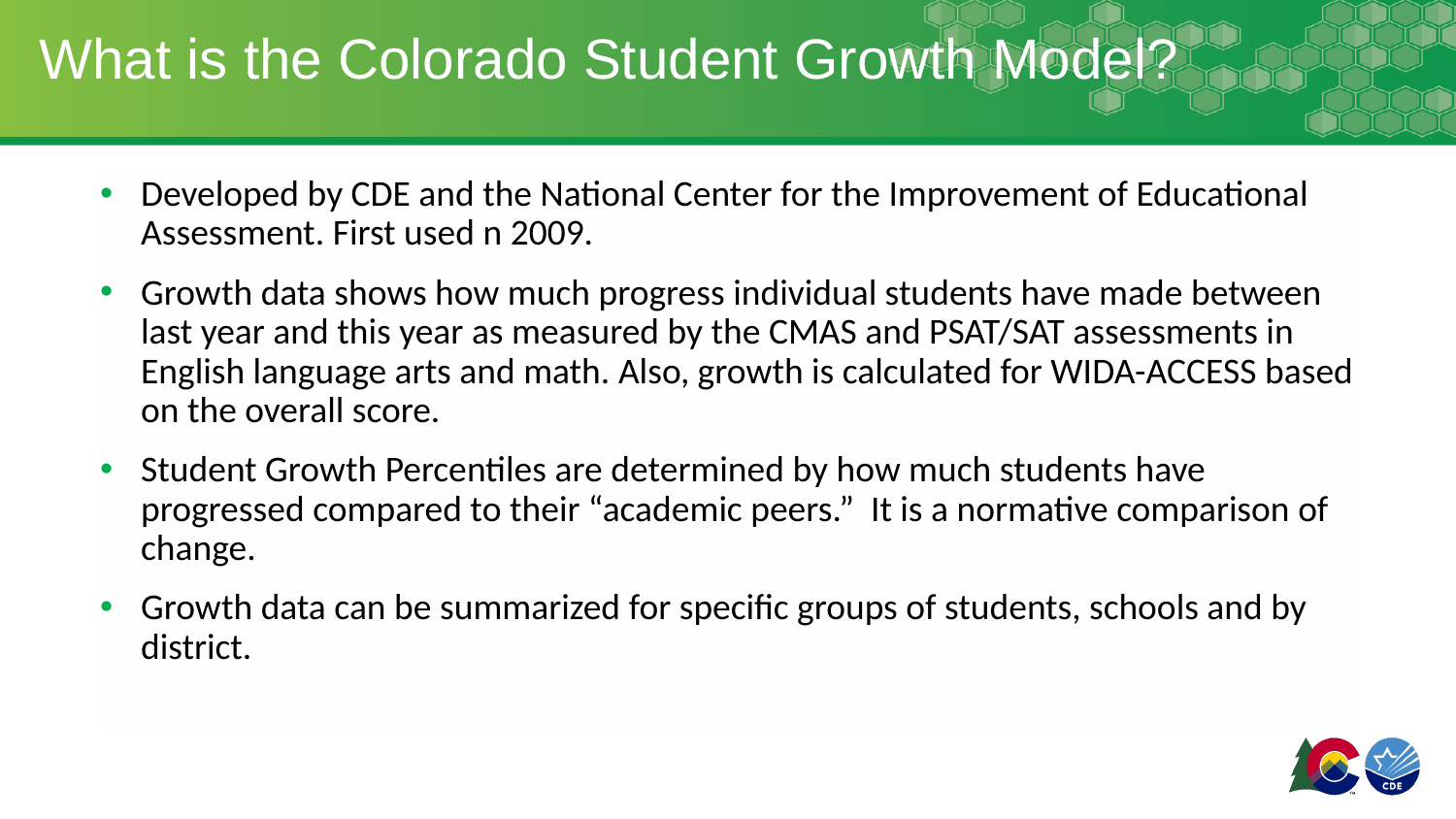

# What is the Colorado Student Growth Model?
Developed by CDE and the National Center for the Improvement of Educational Assessment. First used n 2009.
Growth data shows how much progress individual students have made between last year and this year as measured by the CMAS and PSAT/SAT assessments in English language arts and math. Also, growth is calculated for WIDA-ACCESS based on the overall score.
Student Growth Percentiles are determined by how much students have progressed compared to their “academic peers.”  It is a normative comparison of change.
Growth data can be summarized for specific groups of students, schools and by district.